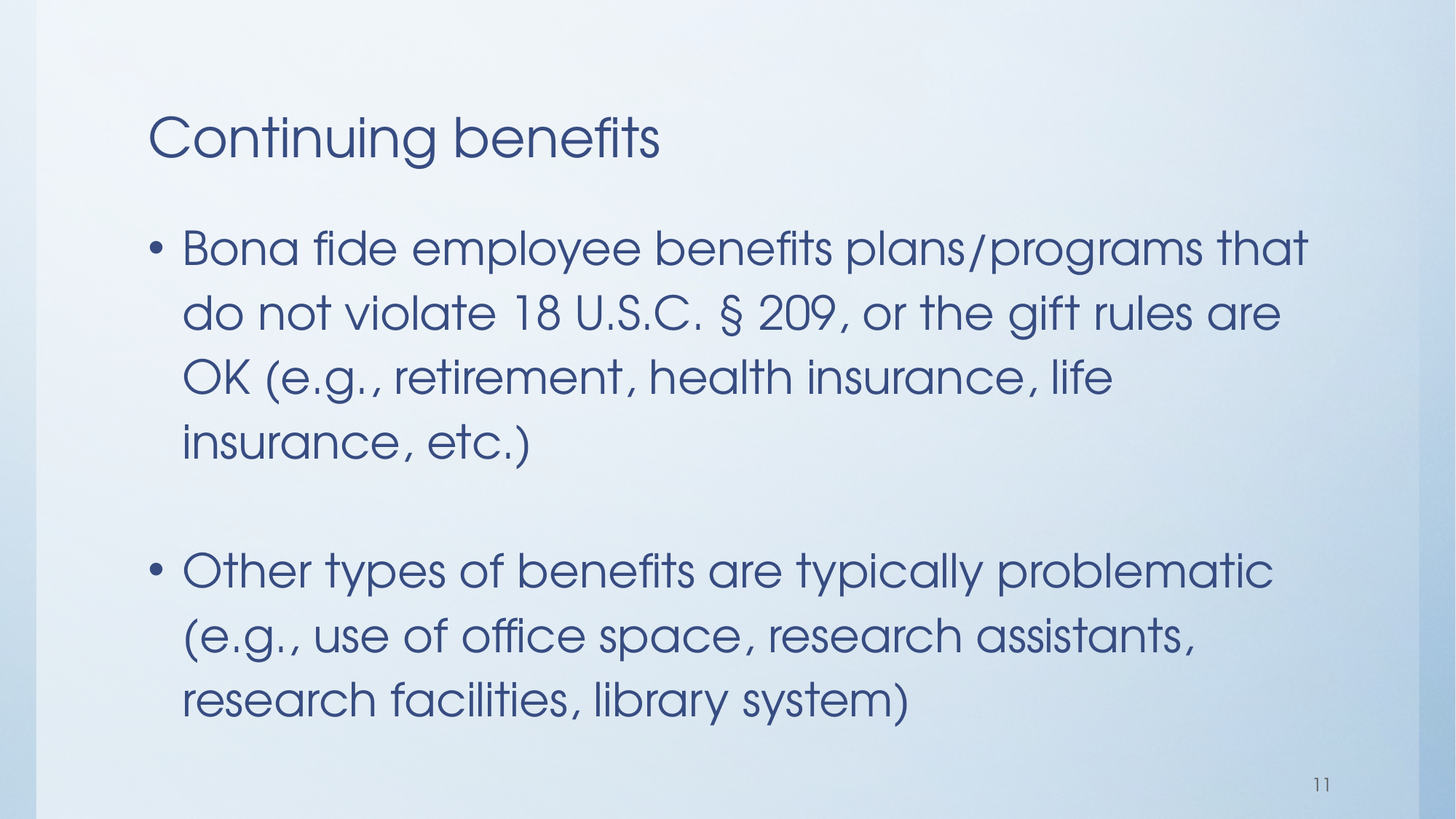

# Continuing benefits
Bona fide employee benefits plans/programs that do not violate 18 U.S.C. § 209, or the gift rules are OK (e.g., retirement, health insurance, life insurance, etc.)

Other types of benefits are typically problematic (e.g., use of office space, research assistants, research facilities, library system)

11